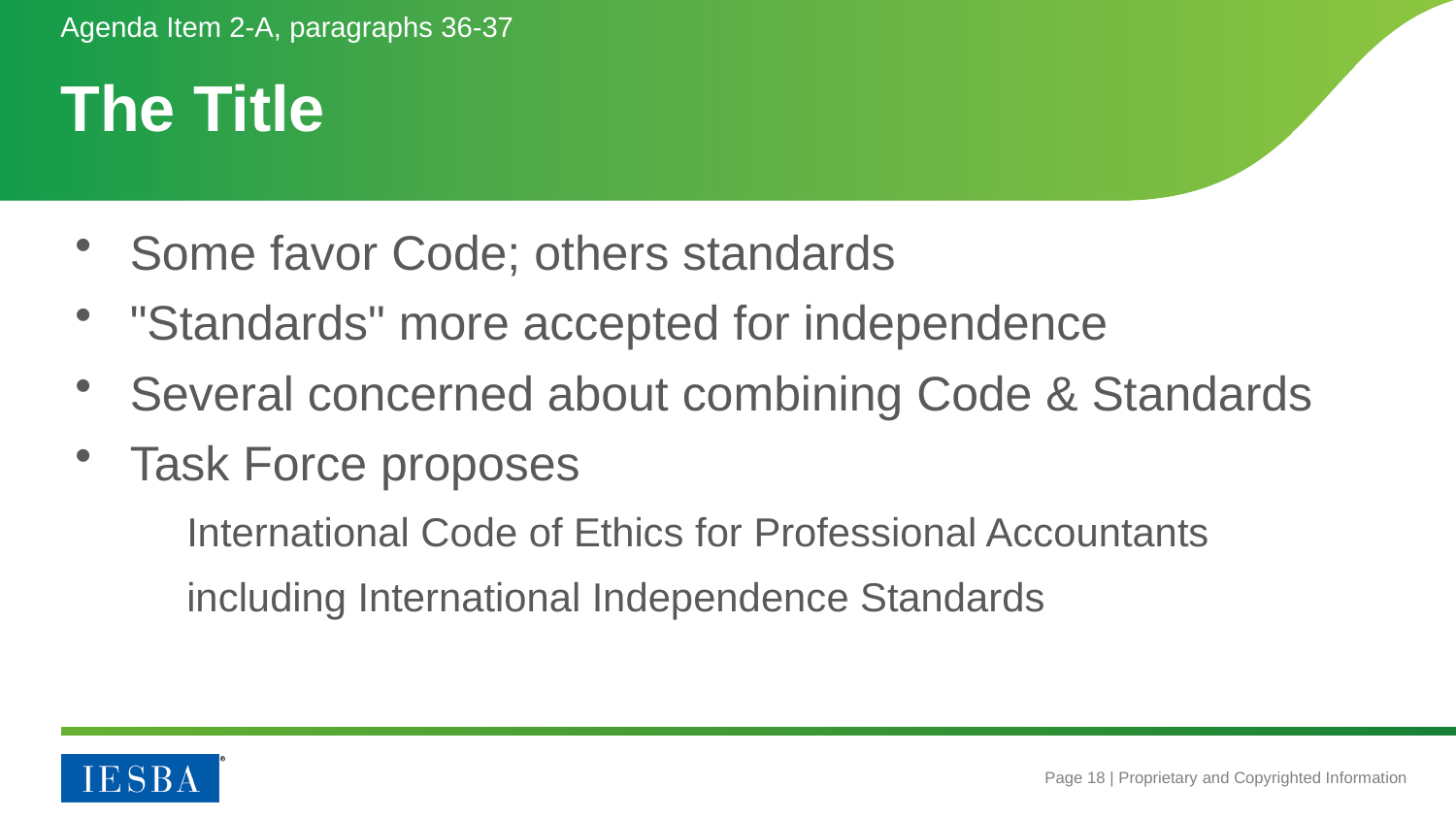

Agenda Item 2-A, paragraphs 36-37
# The Title
Some favor Code; others standards
"Standards" more accepted for independence
Several concerned about combining Code & Standards
Task Force proposes
International Code of Ethics for Professional Accountants
including International Independence Standards